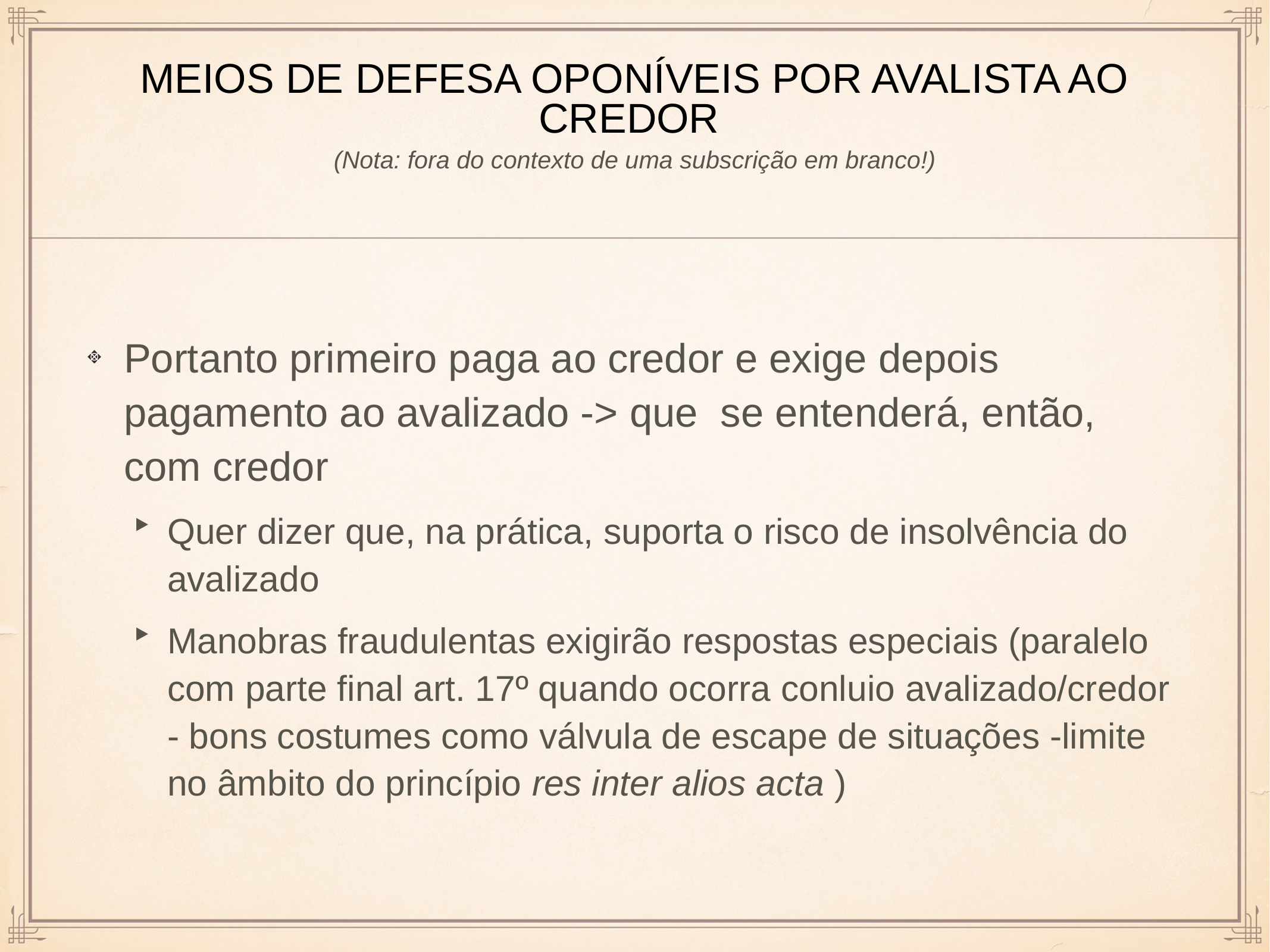

# Meios de defesa oponíveis por avalista ao credor
(Nota: fora do contexto de uma subscrição em branco!)
Portanto primeiro paga ao credor e exige depois pagamento ao avalizado -> que  se entenderá, então, com credor
Quer dizer que, na prática, suporta o risco de insolvência do avalizado
Manobras fraudulentas exigirão respostas especiais (paralelo com parte final art. 17º quando ocorra conluio avalizado/credor - bons costumes como válvula de escape de situações -limite no âmbito do princípio res inter alios acta )